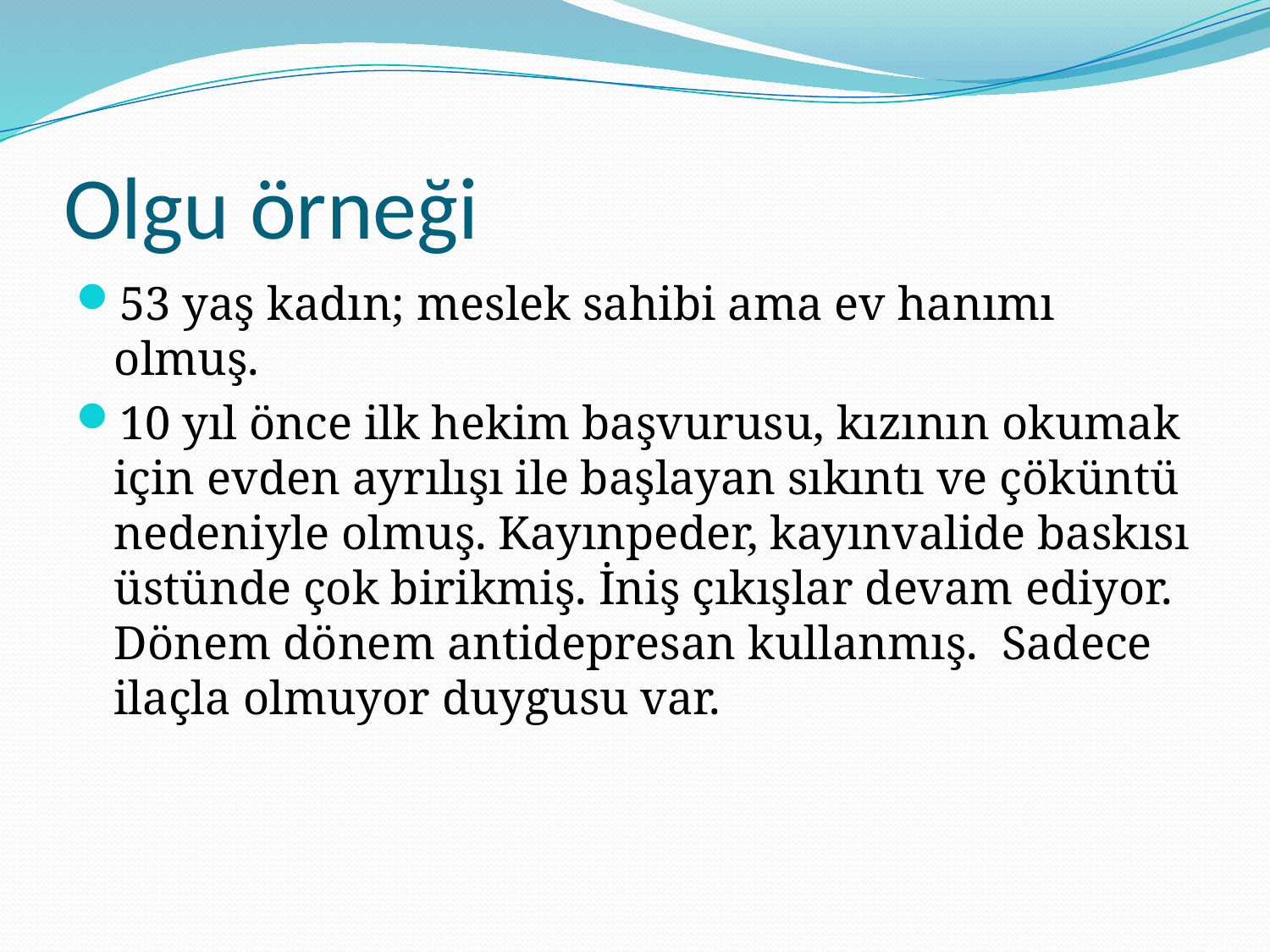

# Olgu örneği
53 yaş kadın; meslek sahibi ama ev hanımı olmuş.
10 yıl önce ilk hekim başvurusu, kızının okumak için evden ayrılışı ile başlayan sıkıntı ve çöküntü nedeniyle olmuş. Kayınpeder, kayınvalide baskısı üstünde çok birikmiş. İniş çıkışlar devam ediyor. Dönem dönem antidepresan kullanmış.  Sadece ilaçla olmuyor duygusu var.